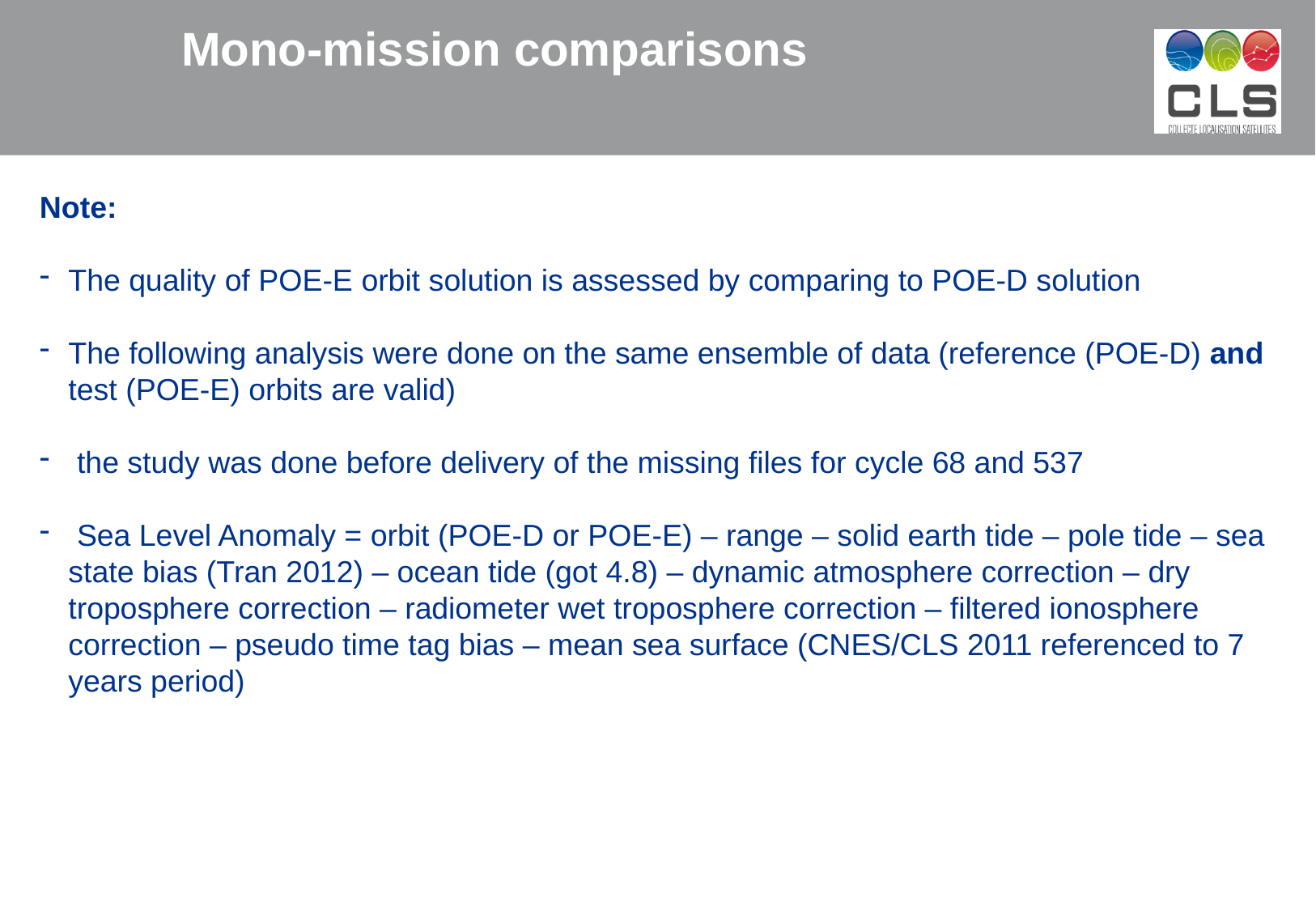

Mono-mission comparisons

Note:

The quality of POE-E orbit solution is assessed by comparing to POE-D solution

The following analysis were done on the same ensemble of data (reference (POE-D) and test (POE-E) orbits are valid)

 the study was done before delivery of the missing files for cycle 68 and 537

 Sea Level Anomaly = orbit (POE-D or POE-E) – range – solid earth tide – pole tide – sea state bias (Tran 2012) – ocean tide (got 4.8) – dynamic atmosphere correction – dry troposphere correction – radiometer wet troposphere correction – filtered ionosphere correction – pseudo time tag bias – mean sea surface (CNES/CLS 2011 referenced to 7 years period)